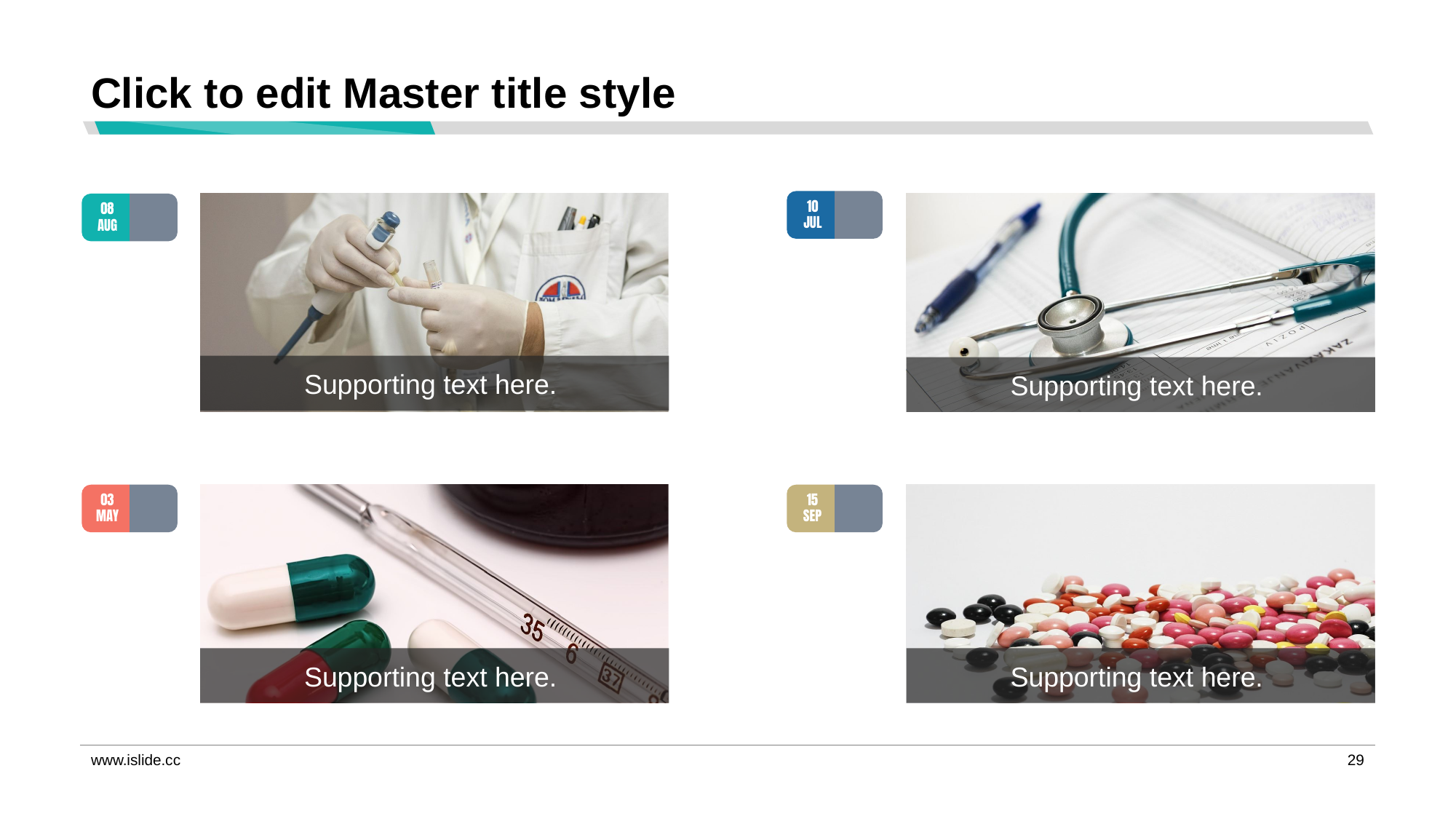

# Click to edit Master title style

10
JUL

08
AUG

Supporting text here.
Supporting text here.

03
MAY

15
SEP

Supporting text here.
Supporting text here.
www.islide.cc
29